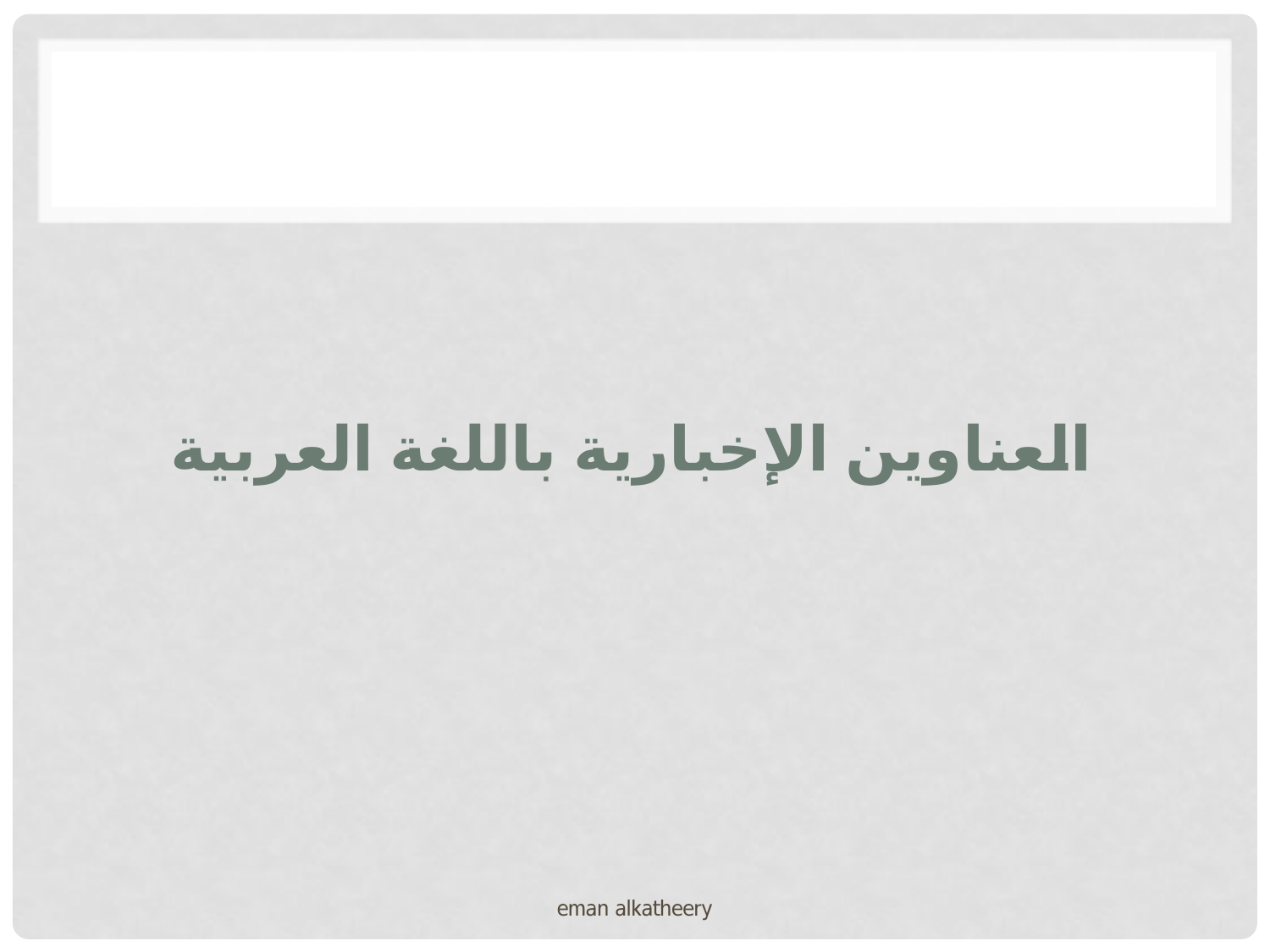

# العناوين الإخبارية باللغة العربية
eman alkatheery